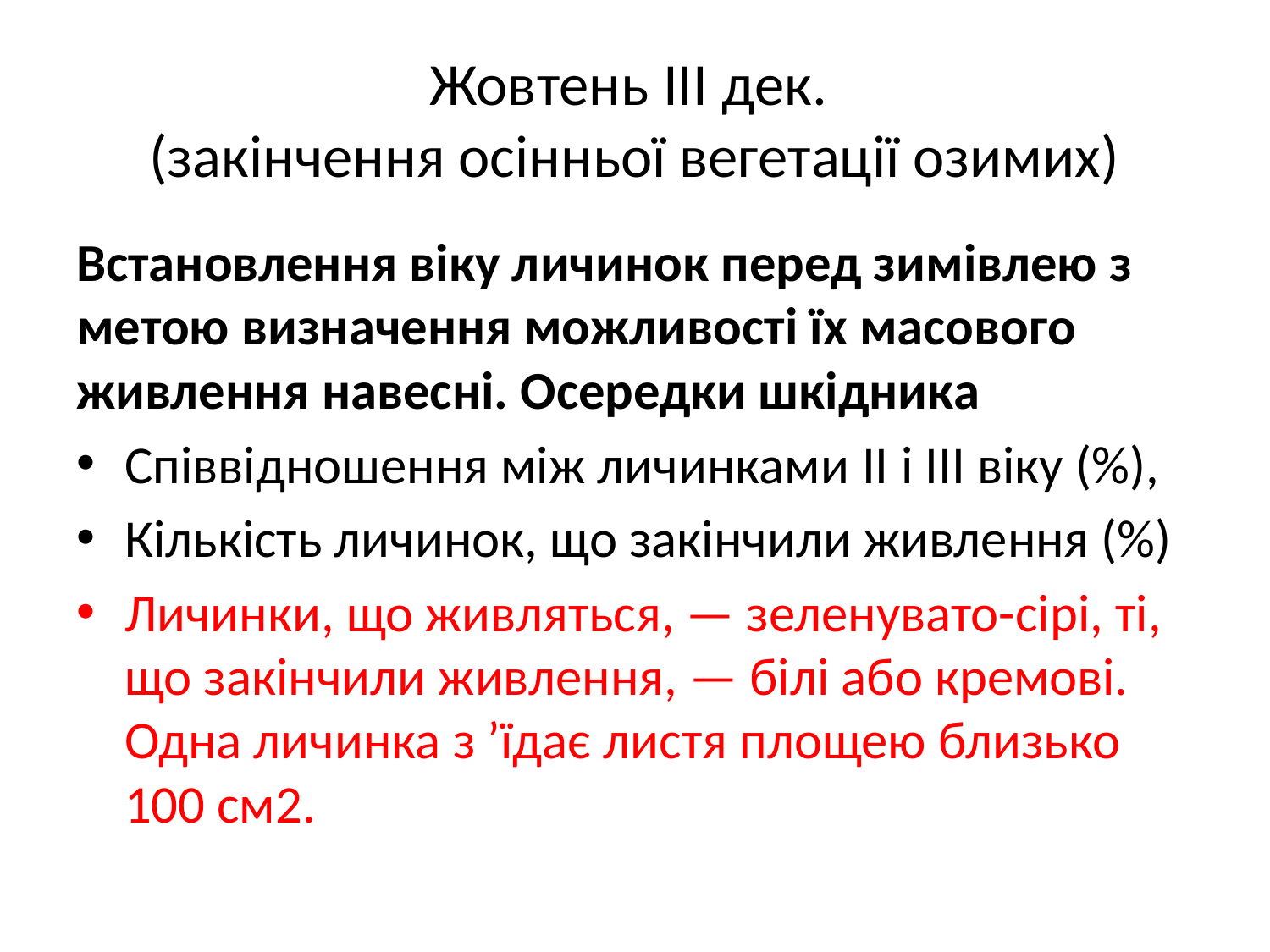

# Жовтень III дек. (закінчення осінньої вегетації озимих)
Встановлення віку личинок перед зимівлею з метою визначення можливості їх масового живлення навесні. Осередки шкідника
Співвідношення між личинками II і III віку (%),
Кількість личинок, що закінчили живлення (%)
Личинки, що живляться, — зеленувато-сірі, ті, що закінчили живлення, — білі або кремові. Одна личинка з ’їдає листя площею близько 100 см2.